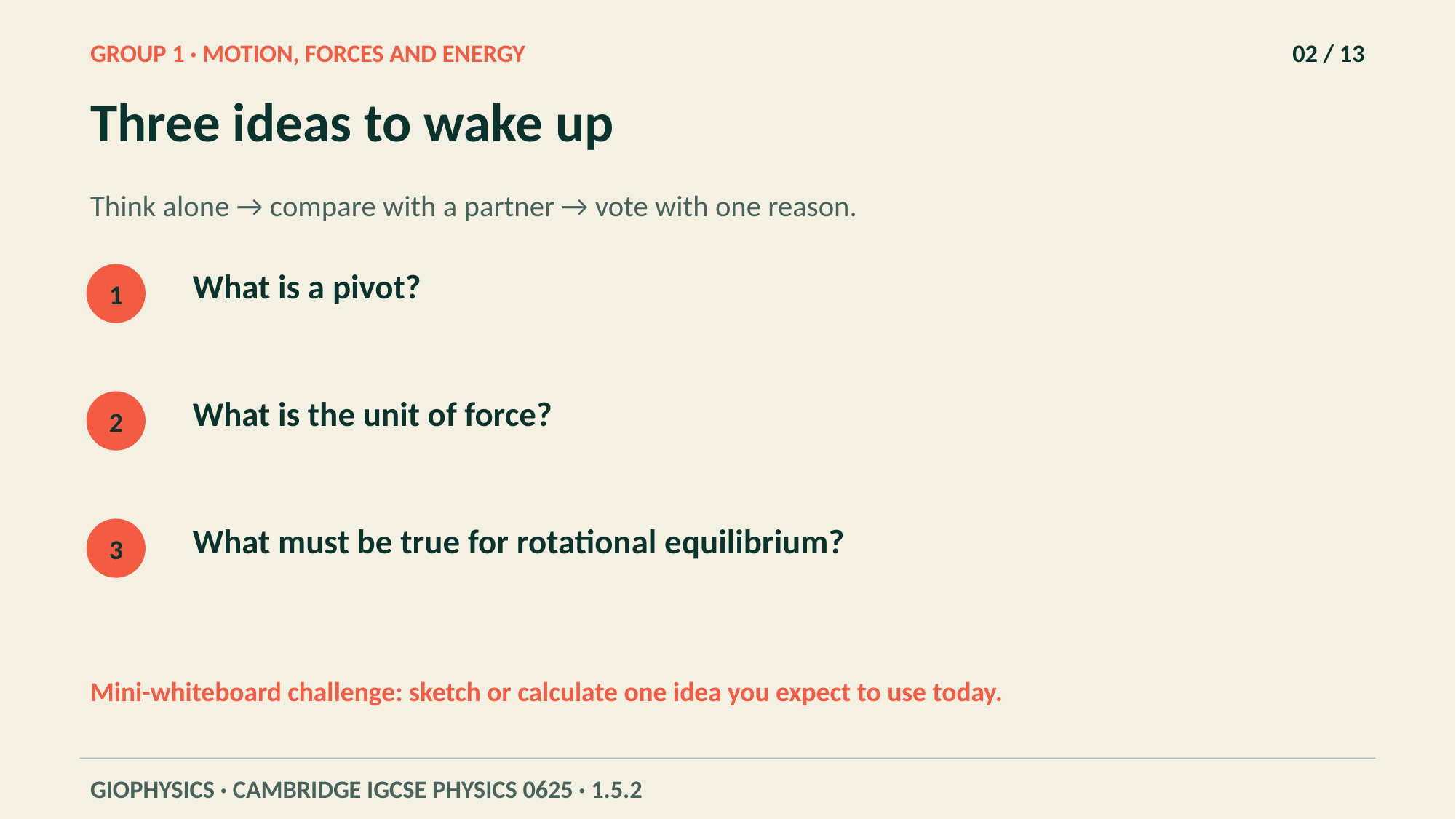

GROUP 1 · MOTION, FORCES AND ENERGY
02 / 13
Three ideas to wake up
Think alone → compare with a partner → vote with one reason.
What is a pivot?

1
What is the unit of force?

2
What must be true for rotational equilibrium?

3
Mini-whiteboard challenge: sketch or calculate one idea you expect to use today.

GIOPHYSICS · CAMBRIDGE IGCSE PHYSICS 0625 · 1.5.2